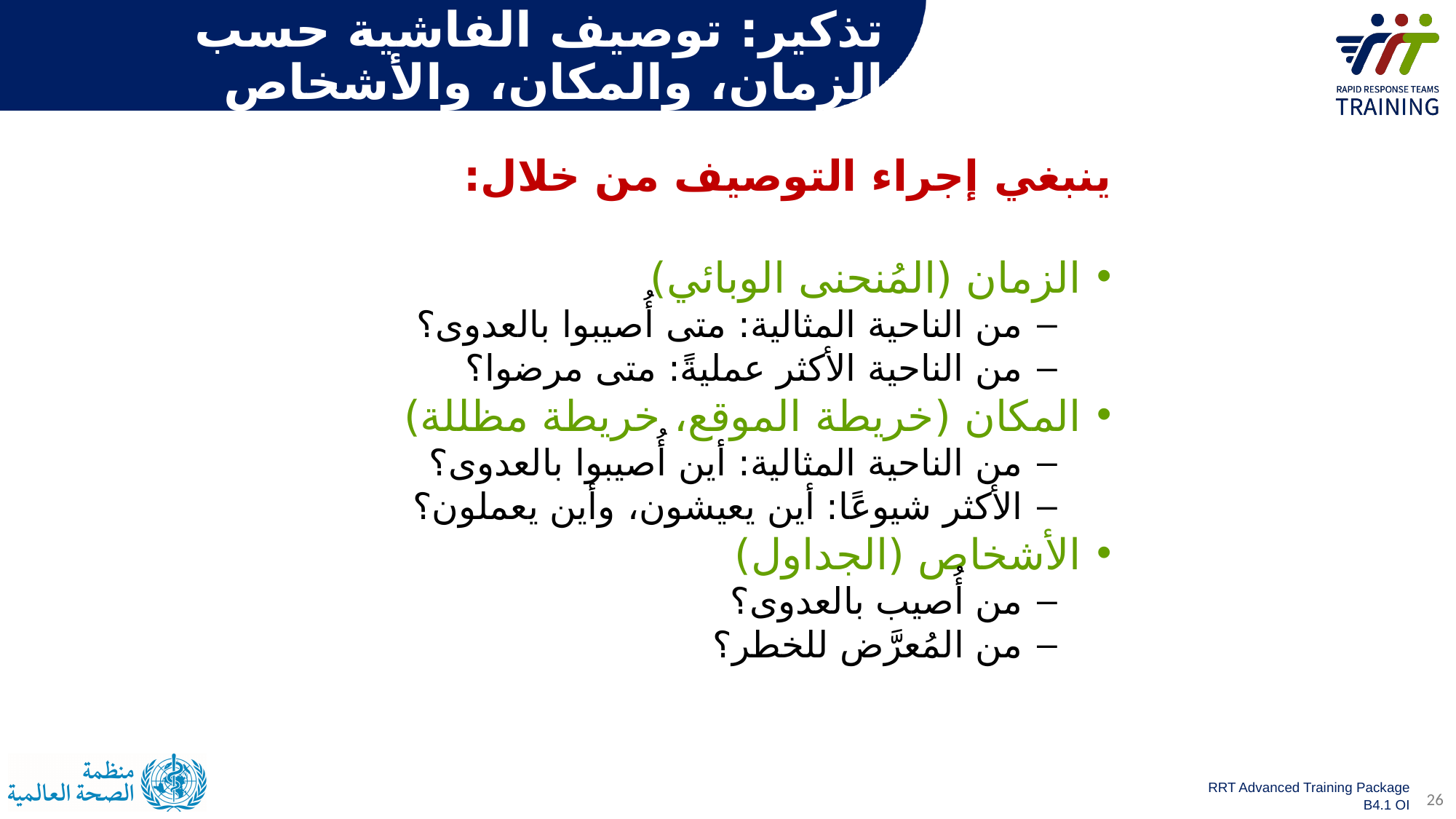

تذكير: توصيف الفاشية حسب الزمان، والمكان، والأشخاص
ينبغي إجراء التوصيف من خلال:

الزمان (المُنحنى الوبائي)
من الناحية المثالية: متى أُصيبوا بالعدوى؟
من الناحية الأكثر عمليةً: متى مرضوا؟
المكان (خريطة الموقع، خريطة مظللة)
من الناحية المثالية: أين أُصيبوا بالعدوى؟
الأكثر شيوعًا: أين يعيشون، وأين يعملون؟
الأشخاص (الجداول)
من أُصيب بالعدوى؟
من المُعرَّض للخطر؟